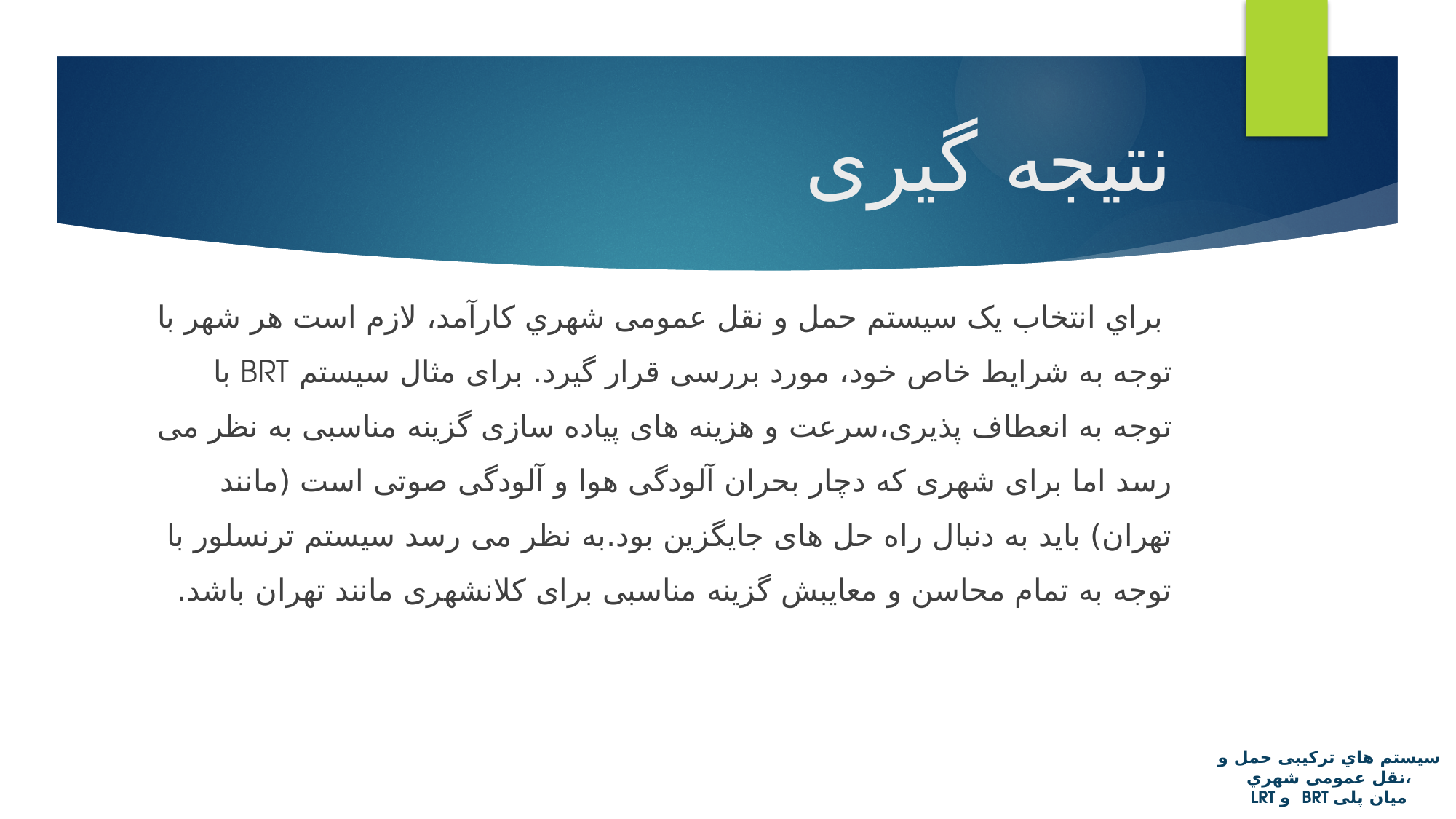

# نتیجه گیری
 براي انتخاب یک سیستم حمل و نقل عمومی شهري کارآمد، لازم است هر شهر با توجه به شرایط خاص خود، مورد بررسی قرار گیرد. برای مثال سیستم BRT با توجه به انعطاف پذیری،سرعت و هزینه های پیاده سازی گزینه مناسبی به نظر می رسد اما برای شهری که دچار بحران آلودگی هوا و آلودگی صوتی است (مانند تهران) باید به دنبال راه حل های جایگزین بود.به نظر می رسد سیستم ترنسلور با توجه به تمام محاسن و معایبش گزینه مناسبی برای کلانشهری مانند تهران باشد.
سیستم هاي ترکیبی حمل و نقل عمومی شهري،
LRT و  BRT میان پلی